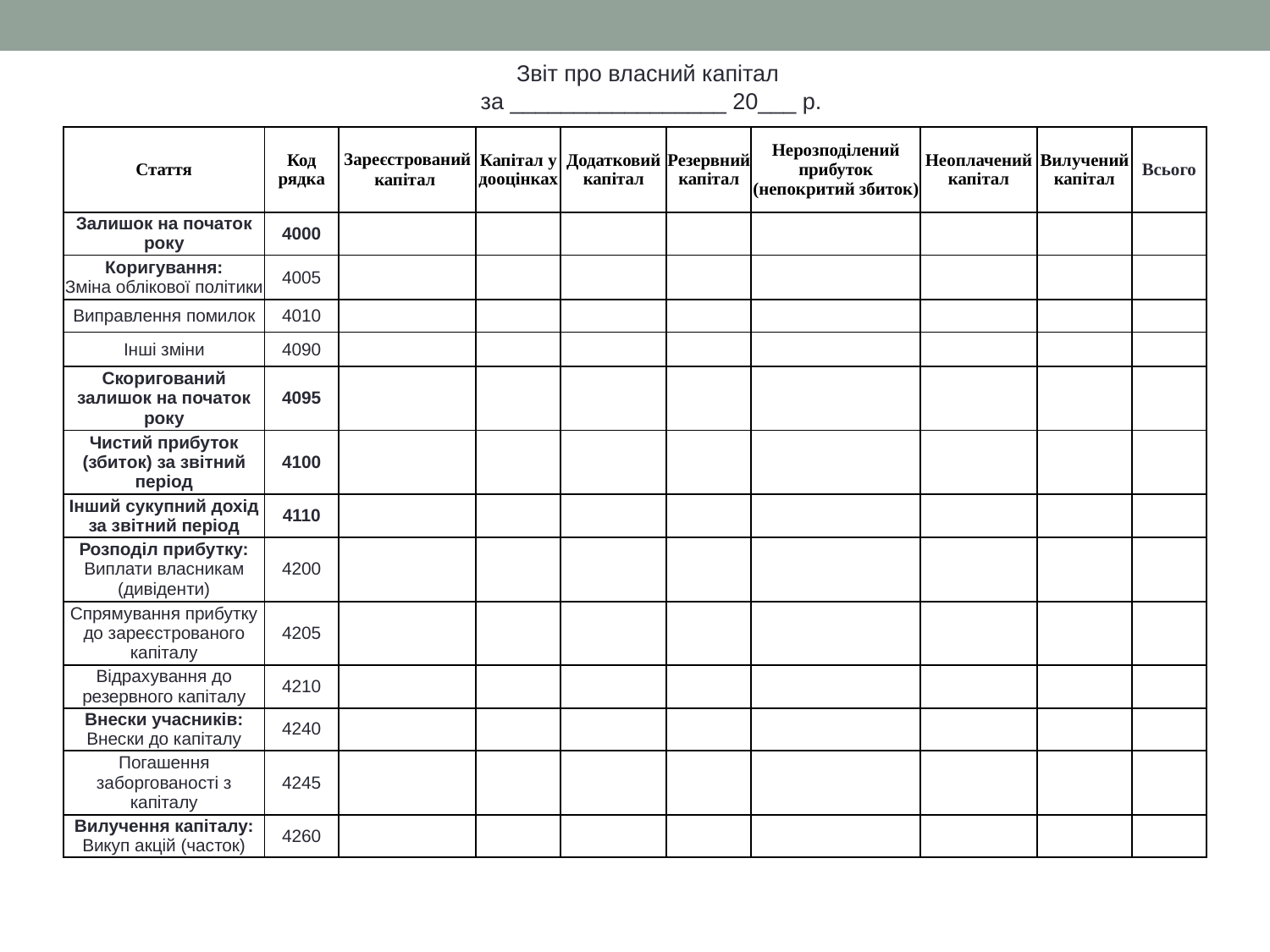

Звіт про власний капітал
за _________________ 20___ р.
| Стаття | Код рядка | Зареєстрований капітал | Капітал у дооцінках | Додатковий капітал | Резервний капітал | Нерозподілений прибуток (непокритий збиток) | Неоплачений капітал | Вилучений капітал | Всього |
| --- | --- | --- | --- | --- | --- | --- | --- | --- | --- |
| Залишок на початок року | 4000 |  |  |  |  |  |  |  |  |
| Коригування: Зміна облікової політики | 4005 |  |  |  |  |  |  |  |  |
| Виправлення помилок | 4010 |  |  |  |  |  |  |  |  |
| Інші зміни | 4090 |  |  |  |  |  |  |  |  |
| Скоригований залишок на початок року | 4095 |  |  |  |  |  |  |  |  |
| Чистий прибуток (збиток) за звітний період | 4100 |  |  |  |  |  |  |  |  |
| Інший сукупний дохід за звітний період | 4110 |  |  |  |  |  |  |  |  |
| Розподіл прибутку: Виплати власникам (дивіденти) | 4200 |  |  |  |  |  |  |  |  |
| Спрямування прибутку до зареєстрованого капіталу | 4205 |  |  |  |  |  |  |  |  |
| Відрахування до резервного капіталу | 4210 |  |  |  |  |  |  |  |  |
| Внески учасників: Внески до капіталу | 4240 |  |  |  |  |  |  |  |  |
| Погашення заборгованості з капіталу | 4245 |  |  |  |  |  |  |  |  |
| Вилучення капіталу: Викуп акцій (часток) | 4260 |  |  |  |  |  |  |  |  |